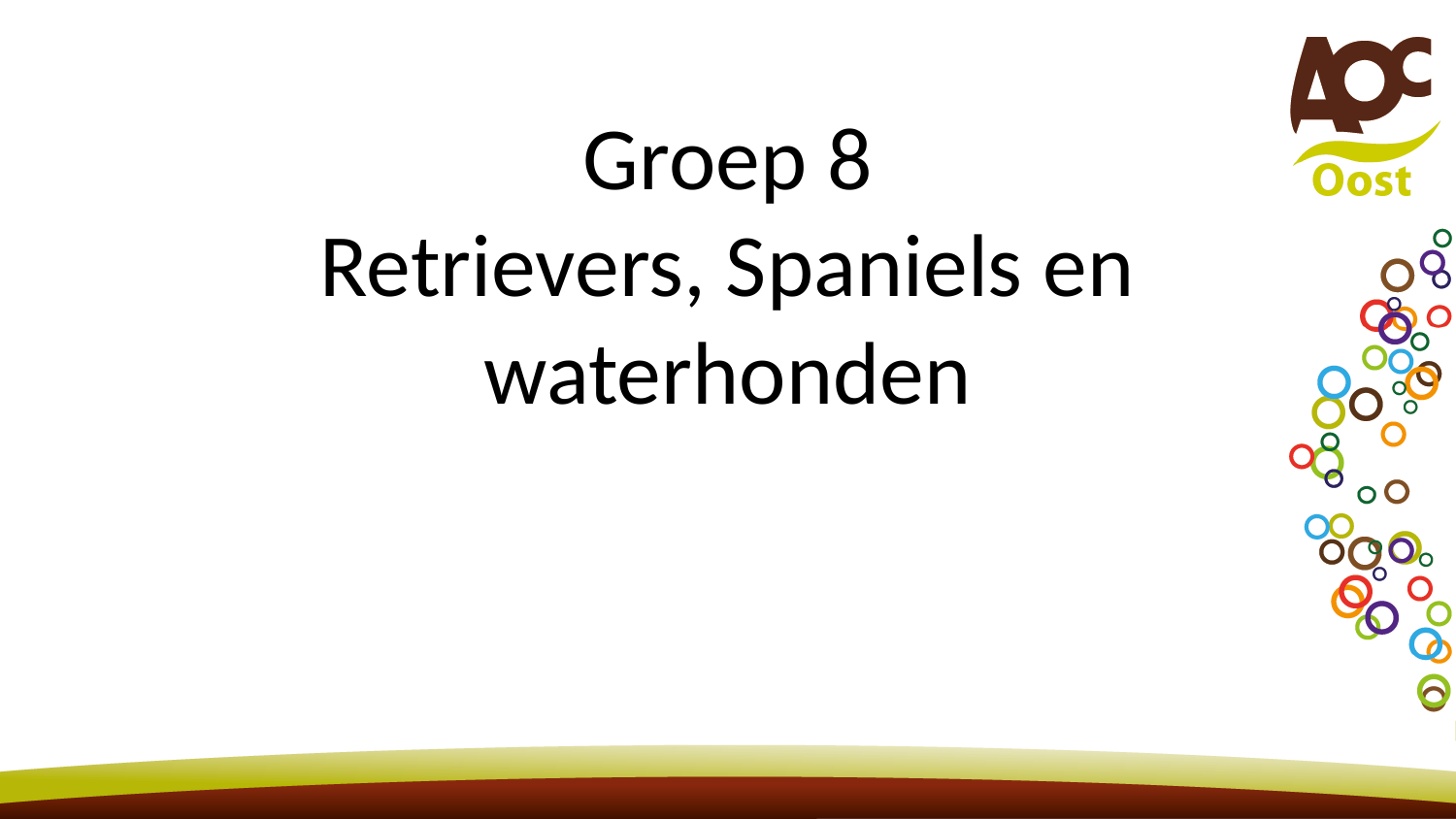

# Groep 8 Retrievers, Spaniels en waterhonden